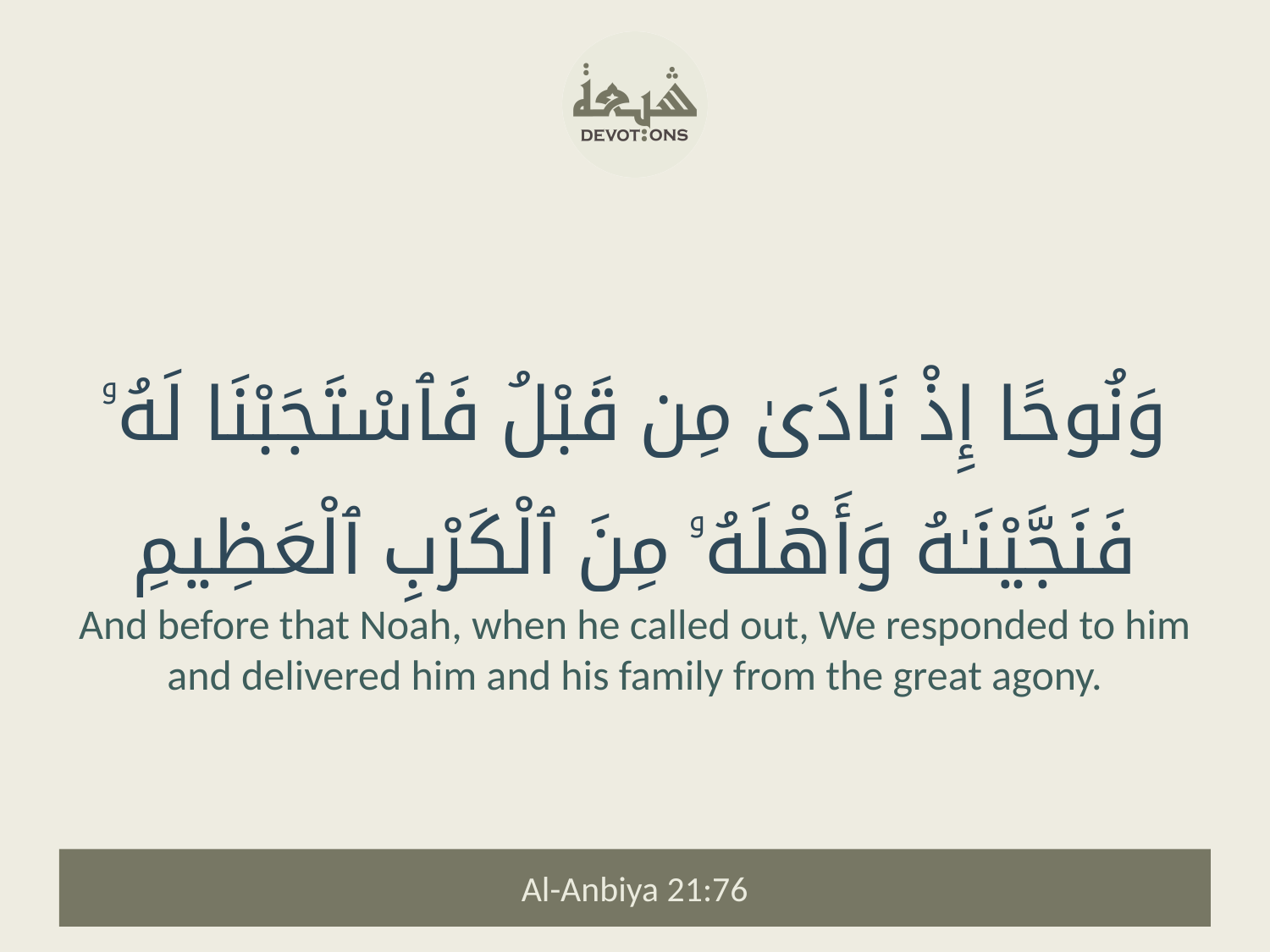

وَنُوحًا إِذْ نَادَىٰ مِن قَبْلُ فَٱسْتَجَبْنَا لَهُۥ فَنَجَّيْنَـٰهُ وَأَهْلَهُۥ مِنَ ٱلْكَرْبِ ٱلْعَظِيمِ
And before that Noah, when he called out, We responded to him and delivered him and his family from the great agony.
Al-Anbiya 21:76